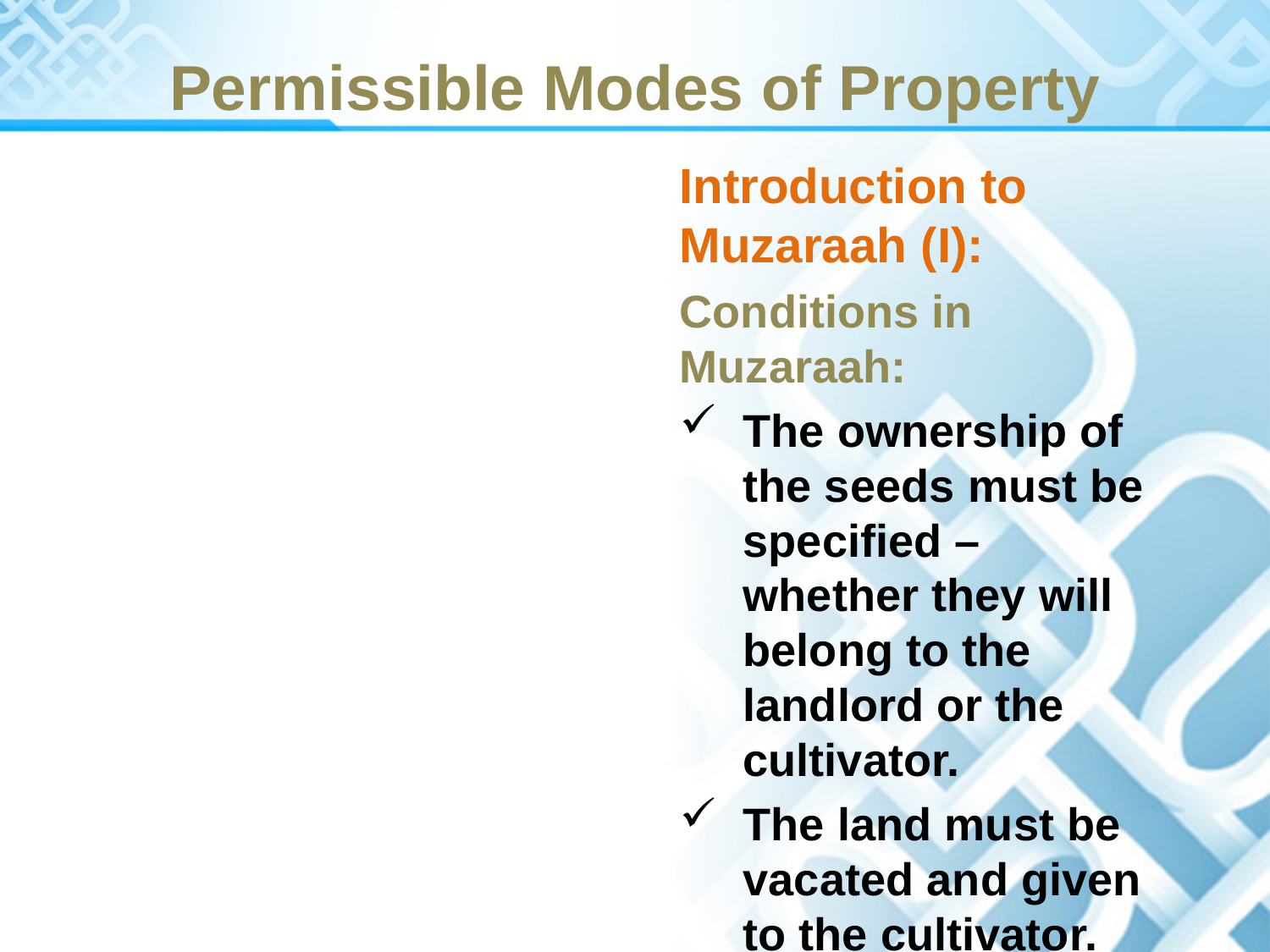

Permissible Modes of Property
Introduction to Muzaraah (I):
Conditions in Muzaraah:
The ownership of the seeds must be specified – whether they will belong to the landlord or the cultivator.
The land must be vacated and given to the cultivator.